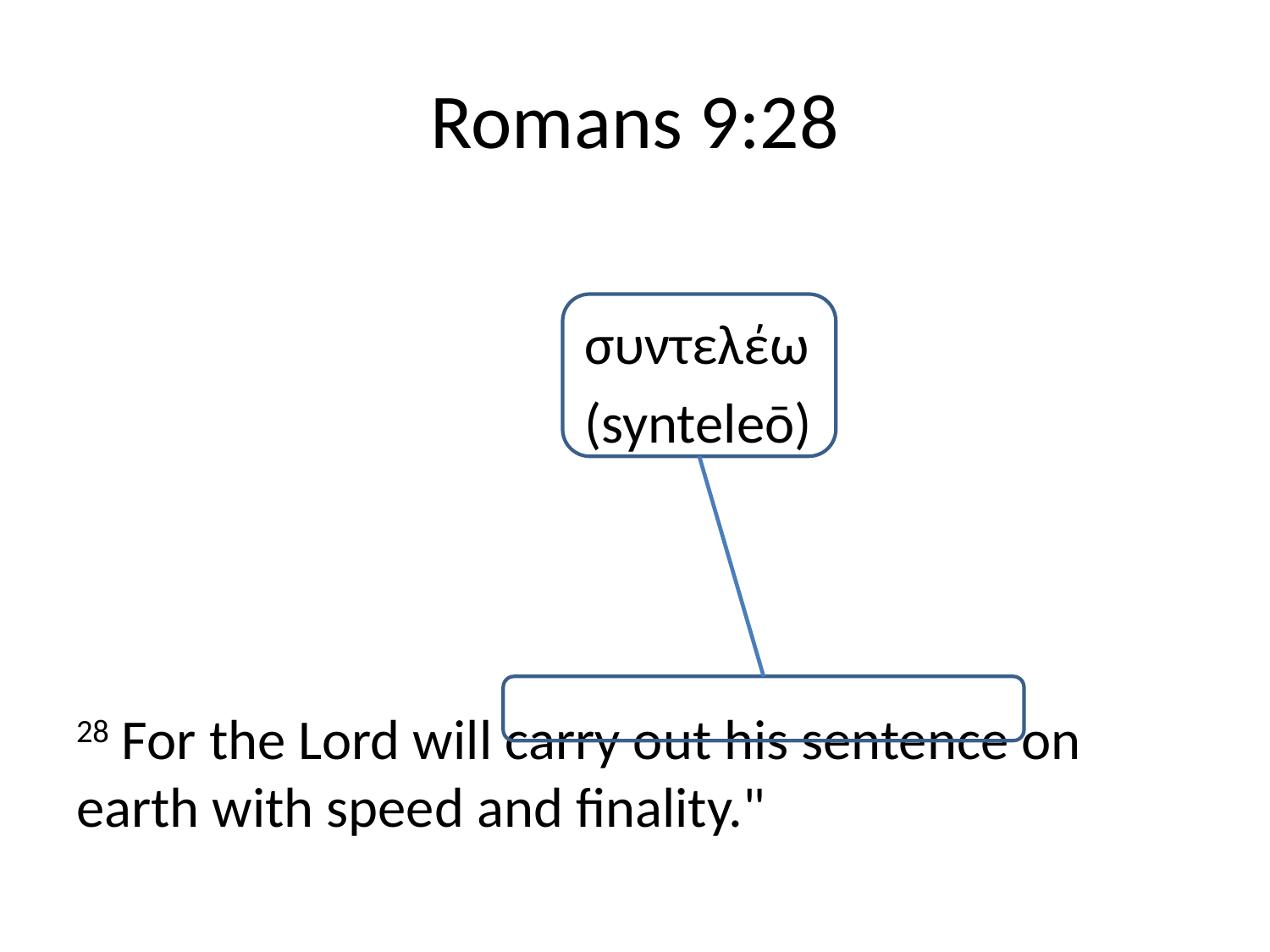

# Romans 9:28

				συντελέω
				(synteleō)

28 For the Lord will carry out his sentence on earth with speed and finality."